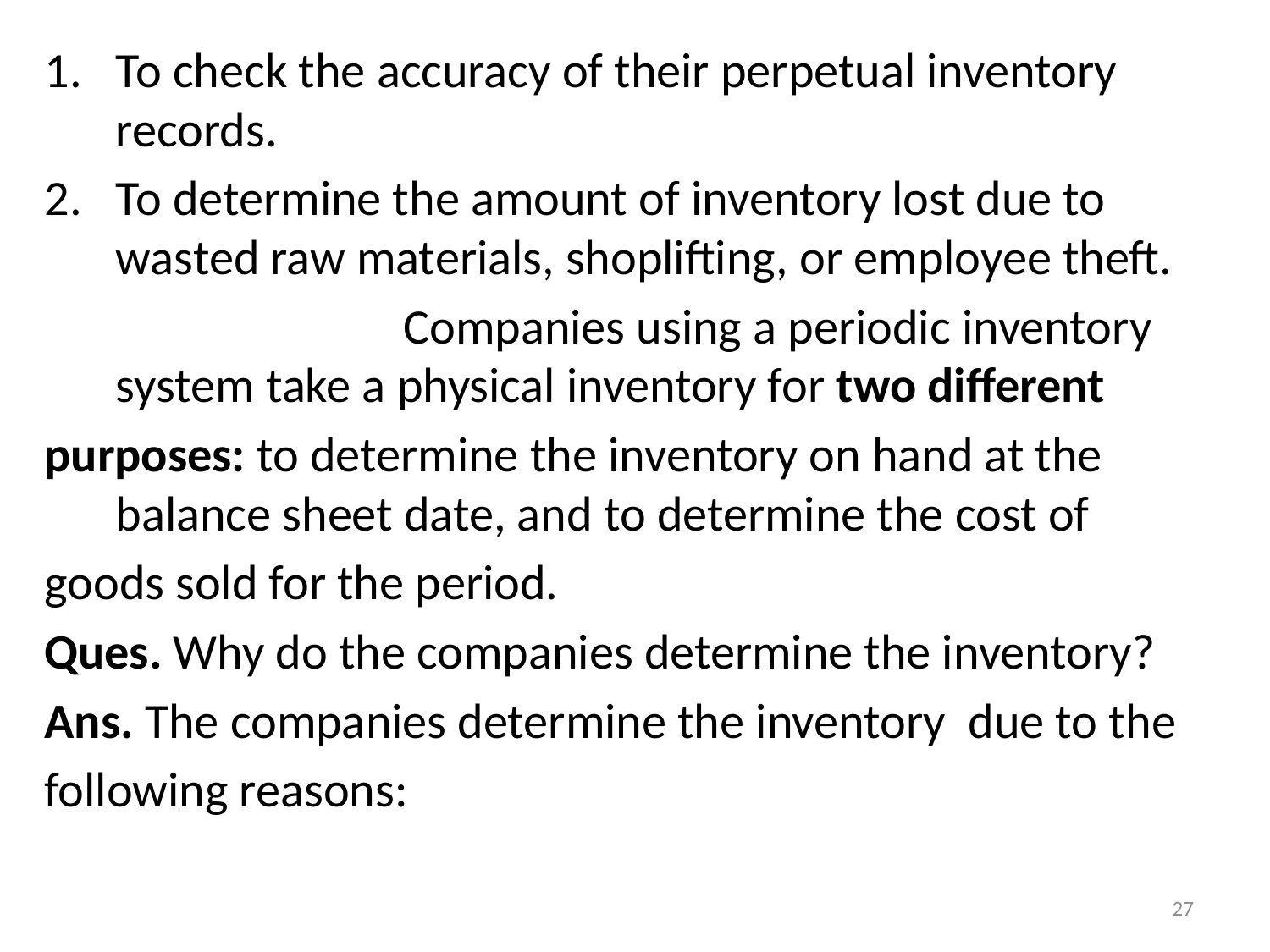

To check the accuracy of their perpetual inventory records.
To determine the amount of inventory lost due to wasted raw materials, shoplifting, or employee theft.
                                Companies using a periodic inventory system take a physical inventory for two different
purposes: to determine the inventory on hand at the balance sheet date, and to determine the cost of
goods sold for the period.
Ques. Why do the companies determine the inventory?
Ans. The companies determine the inventory  due to the
following reasons:

27